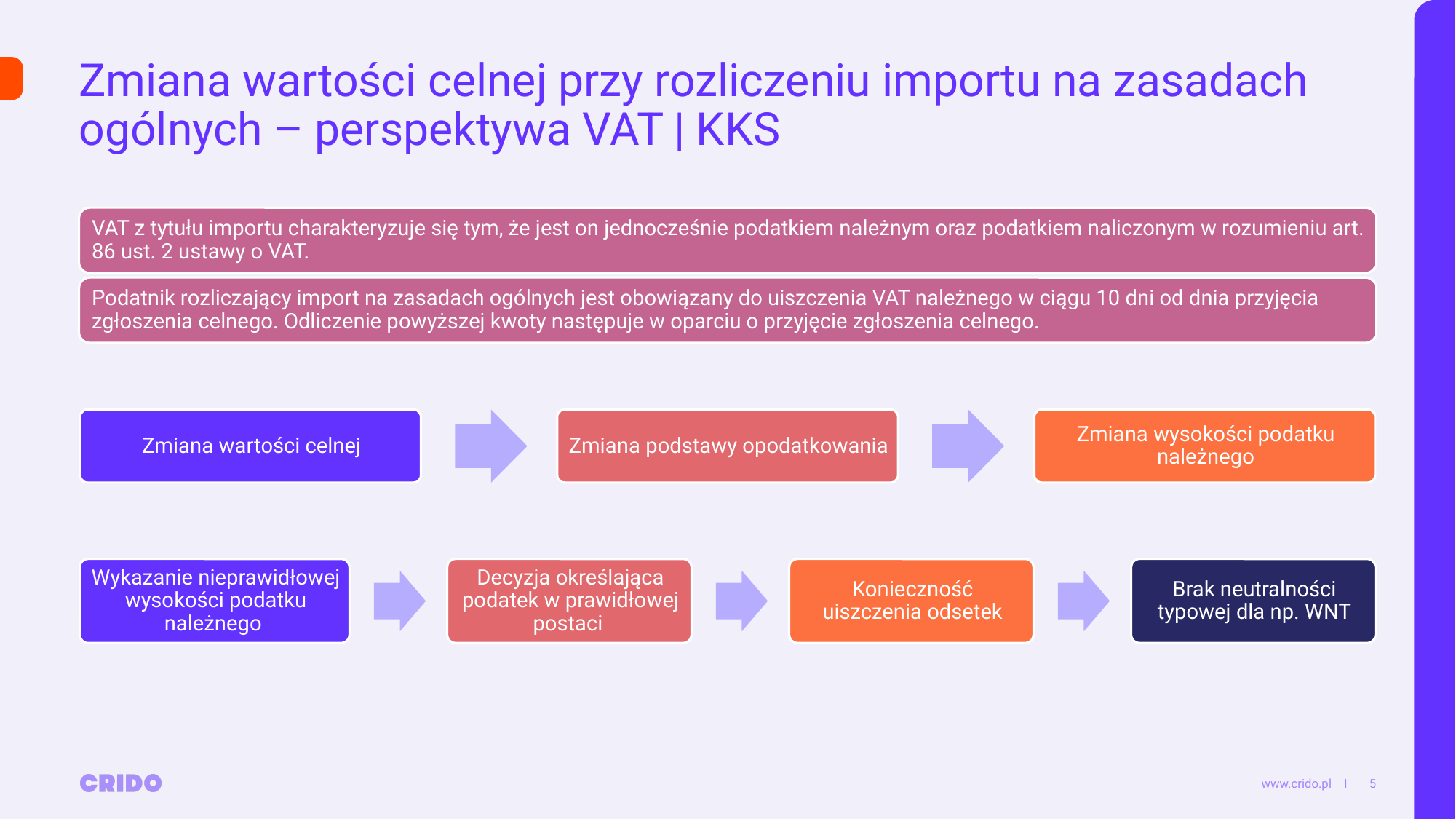

# Zmiana wartości celnej przy rozliczeniu importu na zasadach ogólnych – perspektywa VAT | KKS
VAT z tytułu importu charakteryzuje się tym, że jest on jednocześnie podatkiem należnym oraz podatkiem naliczonym w rozumieniu art. 86 ust. 2 ustawy o VAT.
Podatnik rozliczający import na zasadach ogólnych jest obowiązany do uiszczenia VAT należnego w ciągu 10 dni od dnia przyjęcia zgłoszenia celnego. Odliczenie powyższej kwoty następuje w oparciu o przyjęcie zgłoszenia celnego.
Zmiana wartości celnej

Zmiana podstawy opodatkowania

Zmiana wysokości podatku należnego
Wykazanie nieprawidłowej wysokości podatku należnego

Decyzja określająca podatek w prawidłowej postaci

Konieczność uiszczenia odsetek

Brak neutralności typowej dla np. WNT
www.crido.pl    I
5